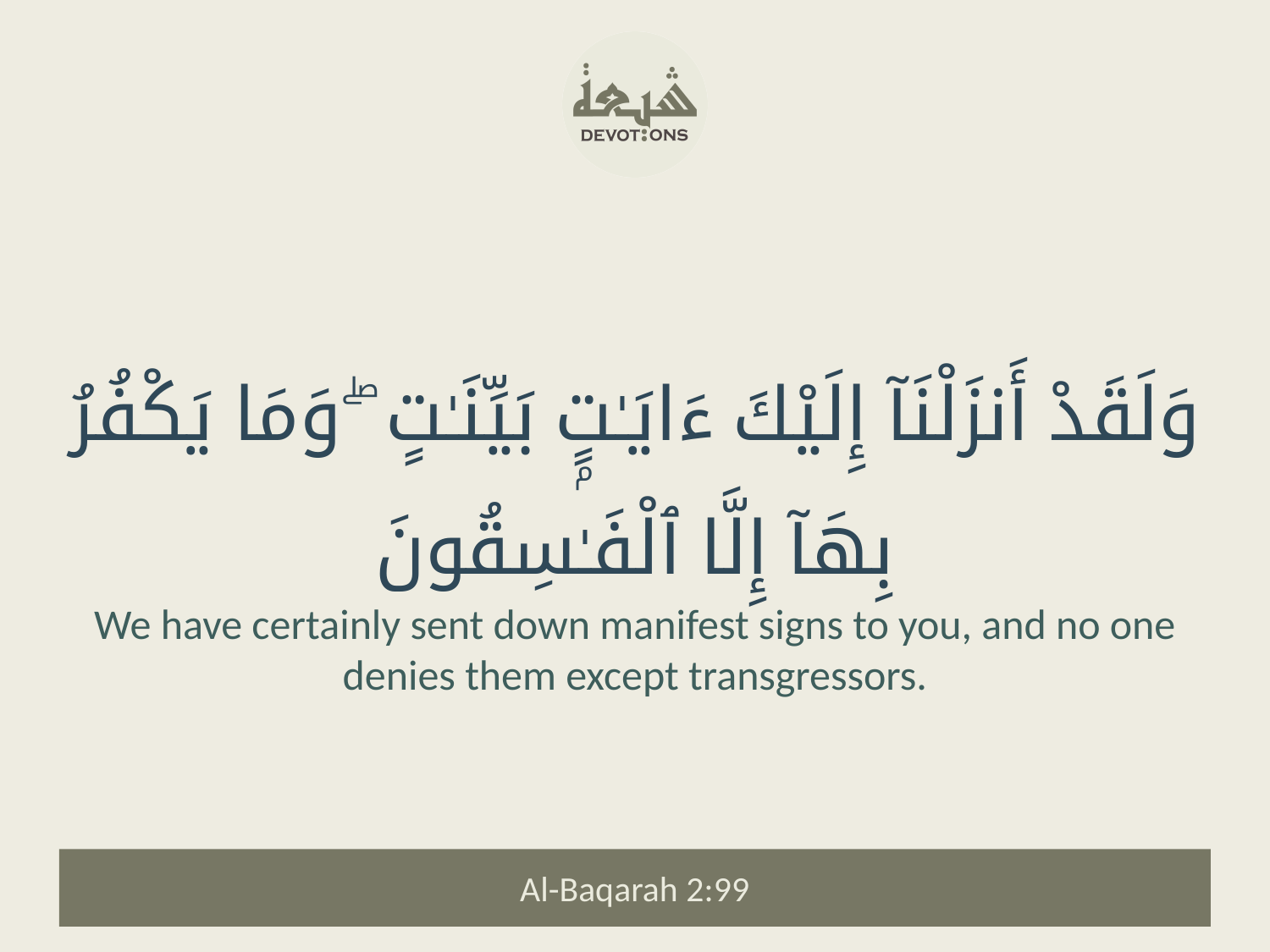

وَلَقَدْ أَنزَلْنَآ إِلَيْكَ ءَايَـٰتٍۭ بَيِّنَـٰتٍ ۖ وَمَا يَكْفُرُ بِهَآ إِلَّا ٱلْفَـٰسِقُونَ
We have certainly sent down manifest signs to you, and no one denies them except transgressors.
Al-Baqarah 2:99